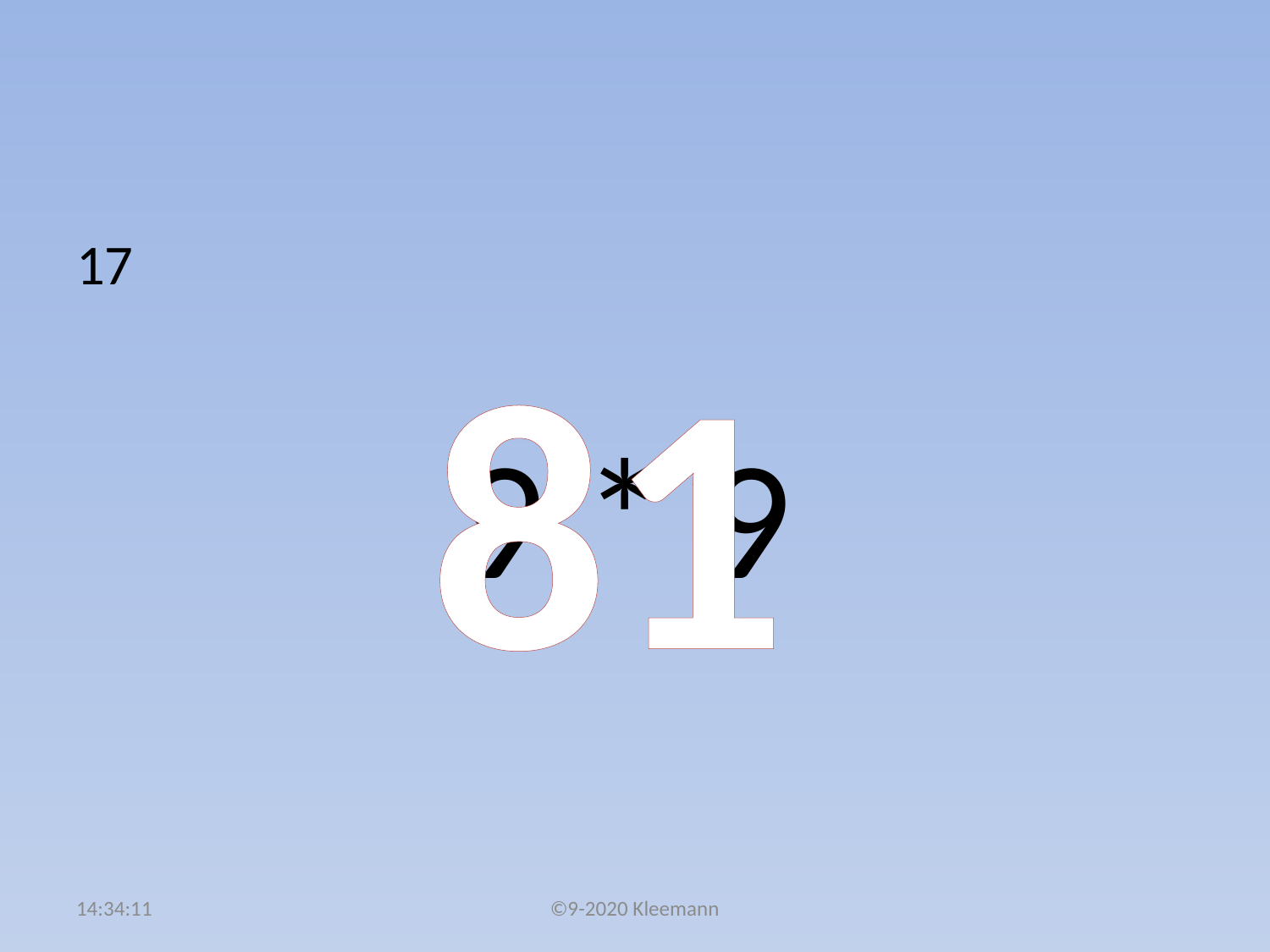

#
17

          9 * 9
81
14:34:11
©9-2020 Kleemann